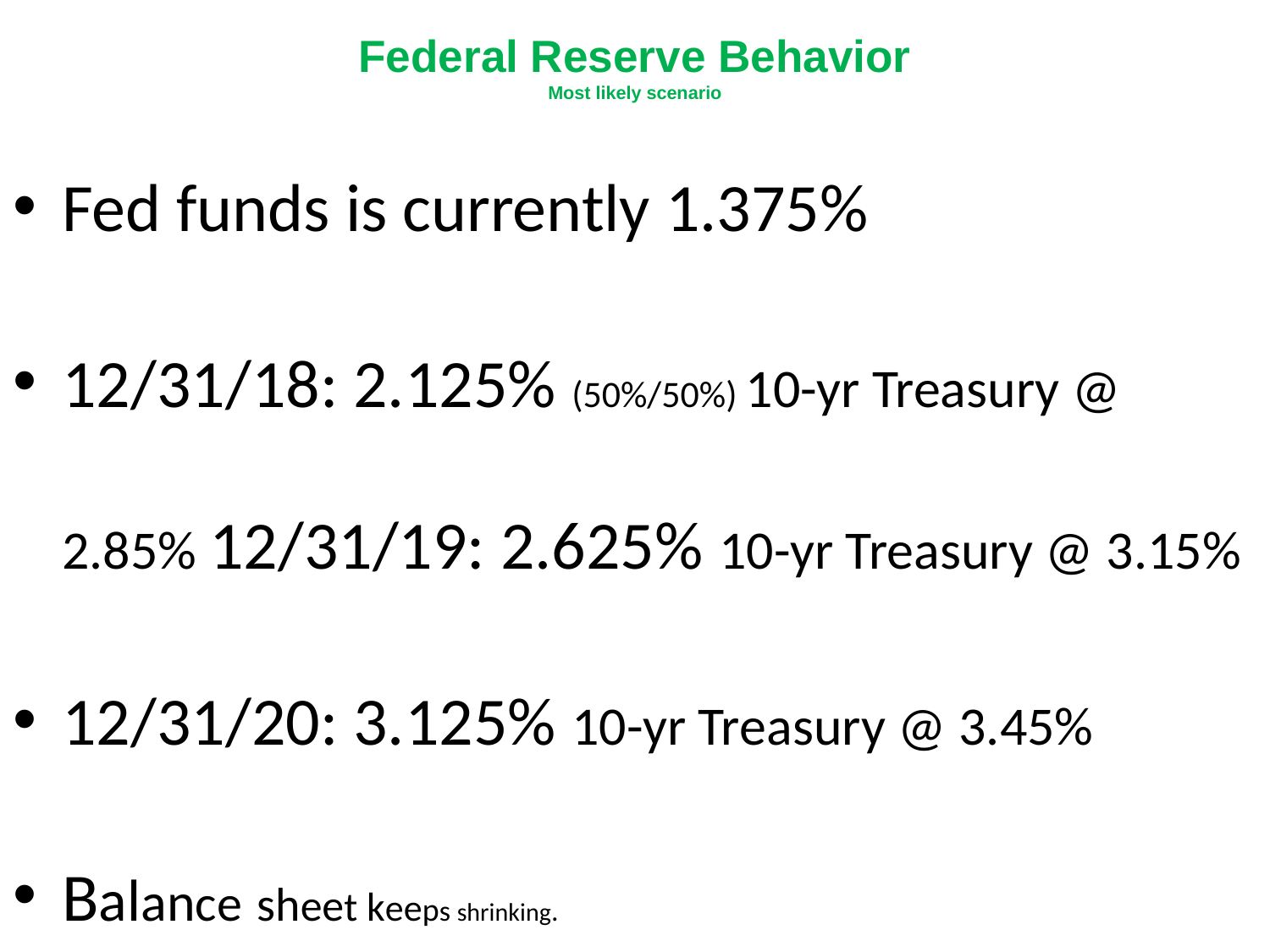

# Federal Reserve Behavior Most likely scenario
Fed funds is currently 1.375%
12/31/18: 2.125% (50%/50%) 10-yr Treasury @ 2.85% 12/31/19: 2.625% 10-yr Treasury @ 3.15%
12/31/20: 3.125% 10-yr Treasury @ 3.45%
Balance sheet keeps shrinking.